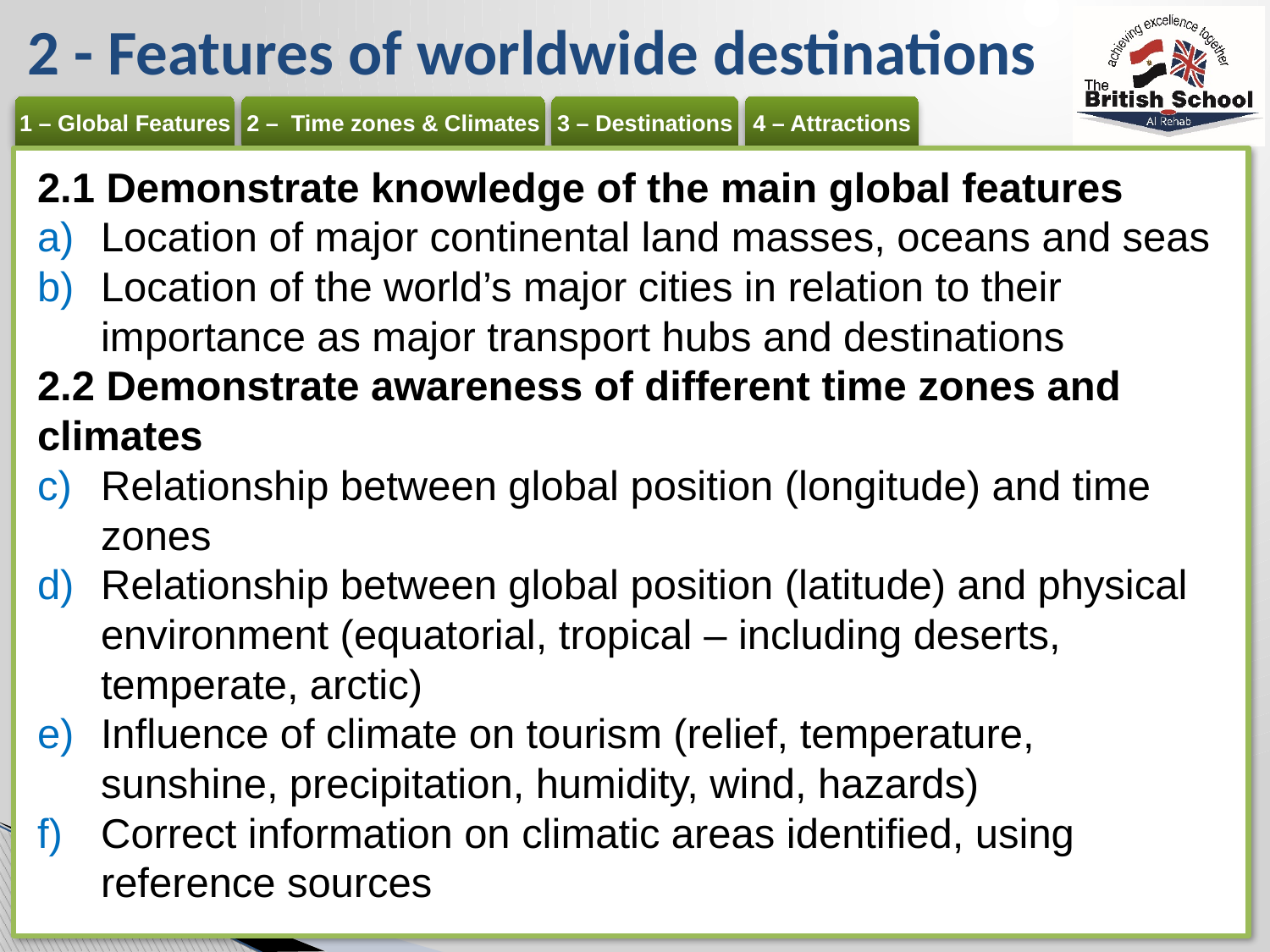

# 2 - Features of worldwide destinations
2.1 Demonstrate knowledge of the main global features
Location of major continental land masses, oceans and seas
Location of the world’s major cities in relation to their importance as major transport hubs and destinations
2.2 Demonstrate awareness of different time zones and climates
Relationship between global position (longitude) and time zones
Relationship between global position (latitude) and physical environment (equatorial, tropical – including deserts, temperate, arctic)
Influence of climate on tourism (relief, temperature, sunshine, precipitation, humidity, wind, hazards)
Correct information on climatic areas identified, using reference sources